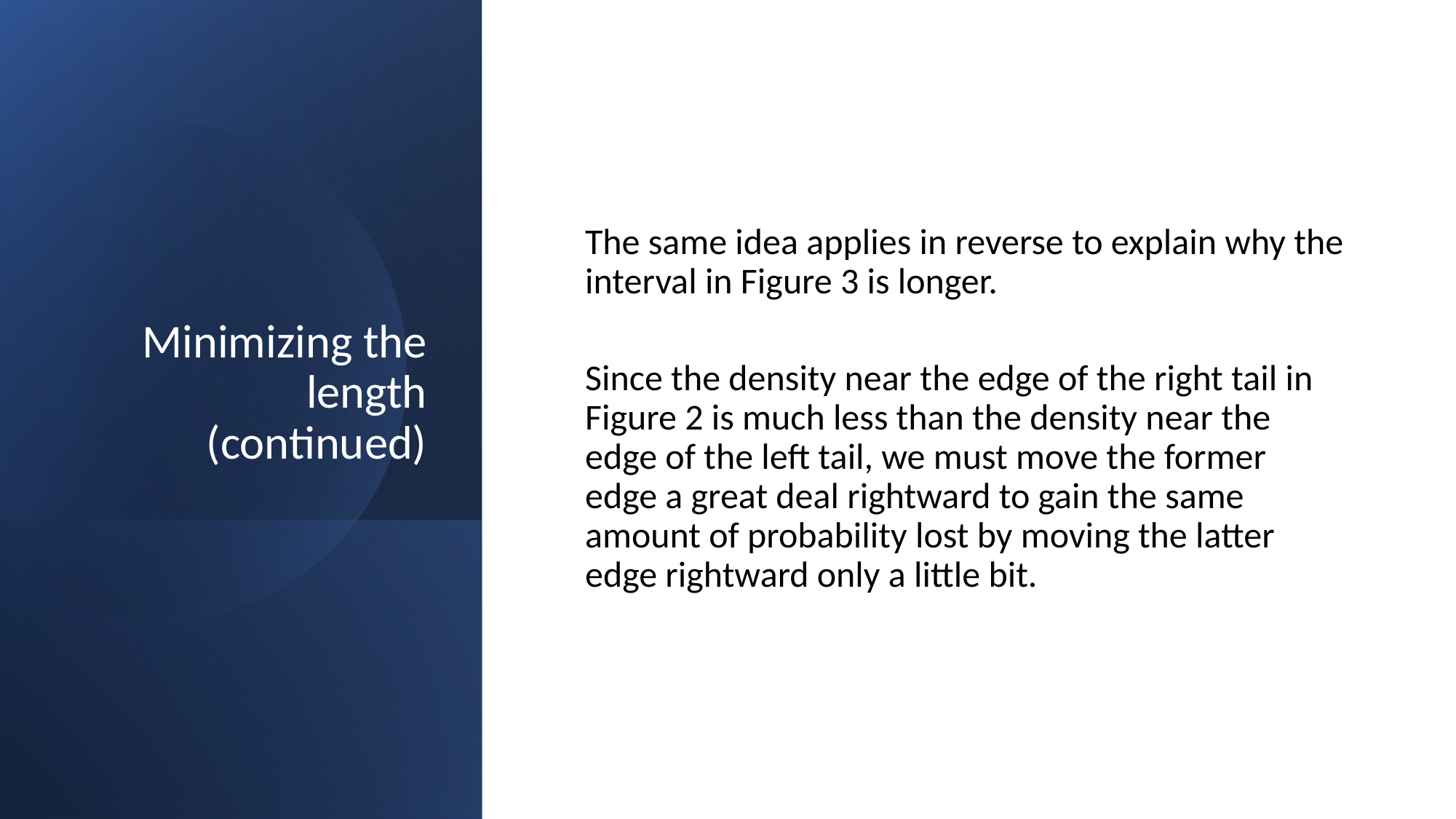

# Minimizing the length (continued)
The same idea applies in reverse to explain why the interval in Figure 3 is longer.

Since the density near the edge of the right tail in Figure 2 is much less than the density near the edge of the left tail, we must move the former edge a great deal rightward to gain the same amount of probability lost by moving the latter edge rightward only a little bit.